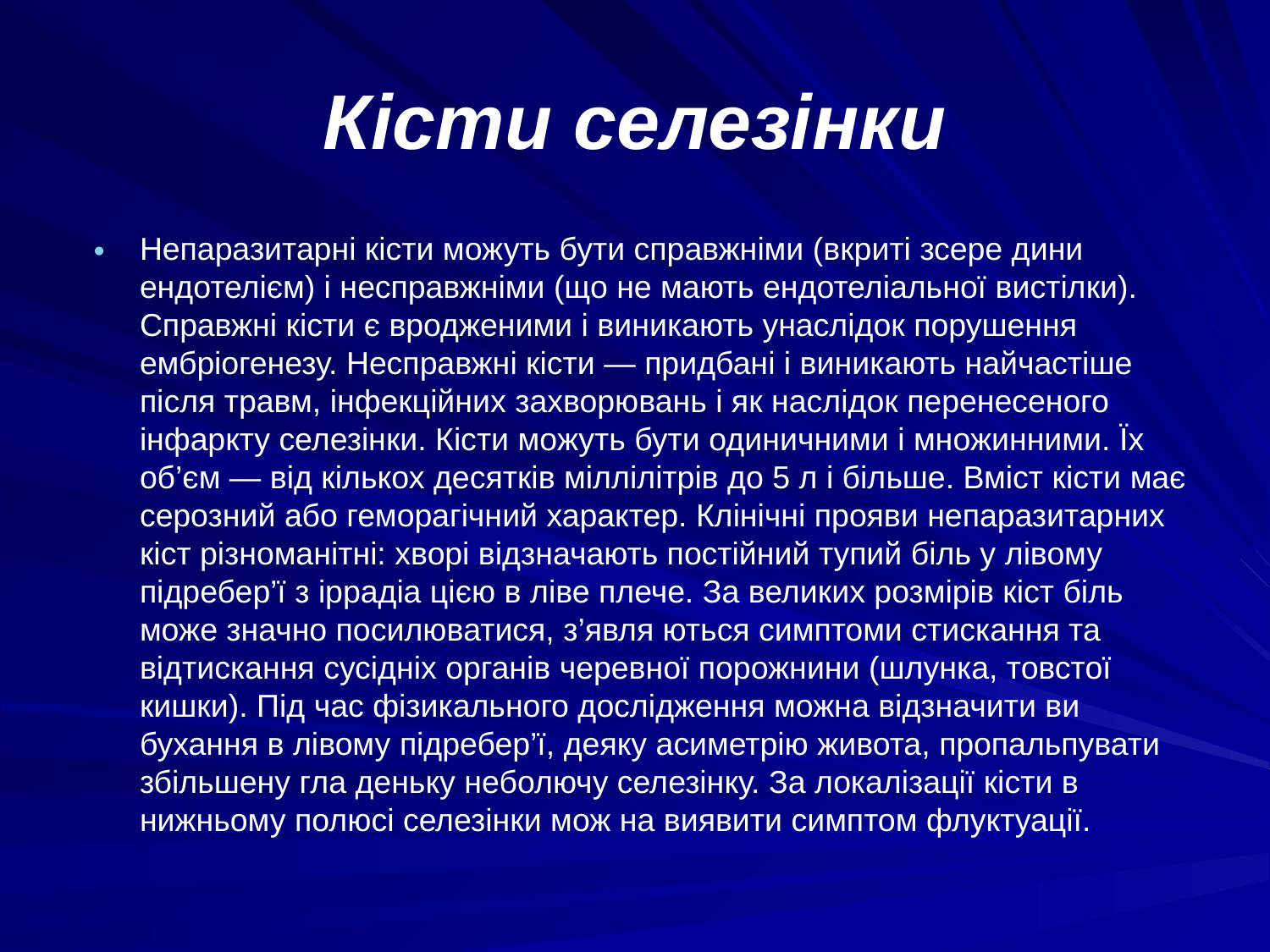

# Кісти селезінки
Непаразитарні кісти можуть бути справжніми (вкриті зсере дини ендотелієм) і несправжніми (що не мають ендотеліальної вистілки). Справжні кісти є вродженими і виникають унаслідок порушення ембріогенезу. Несправжні кісти — придбані і виникають найчастіше після травм, інфекційних захворювань і як наслідок перенесеного інфаркту селезінки. Кісти можуть бути одиничними і множинними. Їх об’єм — від кількох десятків міллілітрів до 5 л і більше. Вміст кісти має серозний або геморагічний характер. Клінічні прояви непаразитарних кіст різноманітні: хворі відзначають постійний тупий біль у лівому підребер’ї з іррадіа цією в ліве плече. За великих розмірів кіст біль може значно посилюватися, з’явля ються симптоми стискання та відтискання сусідніх органів черевної порожнини (шлунка, товстої кишки). Під час фізикального дослідження можна відзначити ви бухання в лівому підребер’ї, деяку асиметрію живота, пропальпувати збільшену гла деньку неболючу селезінку. За локалізації кісти в нижньому полюсі селезінки мож на виявити симптом флуктуації.